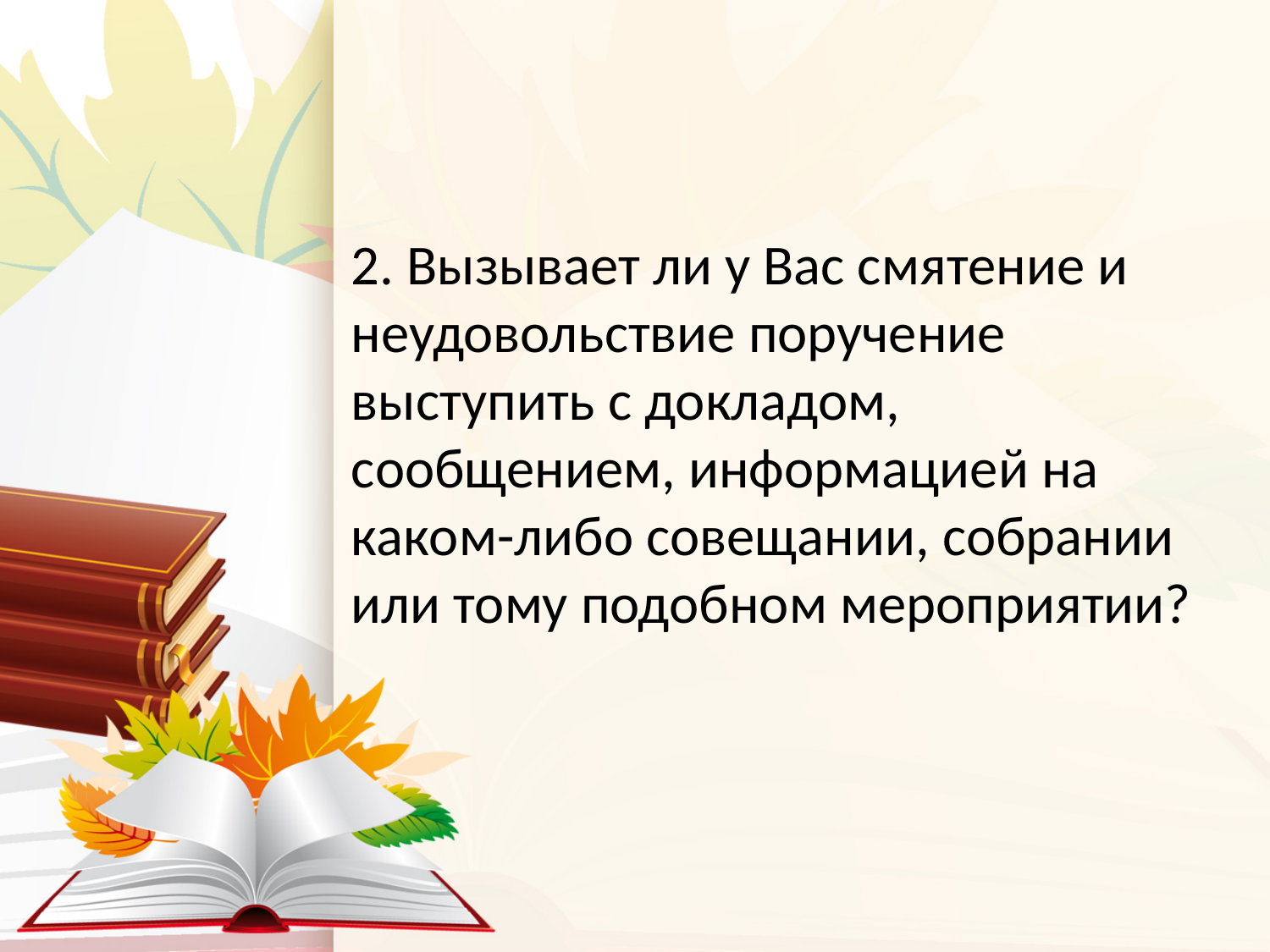

2. Вызывает ли у Вас смятение и неудовольствие поручение выступить с докладом, сообщением, информацией на каком-либо совещании, собрании или тому подобном мероприятии?